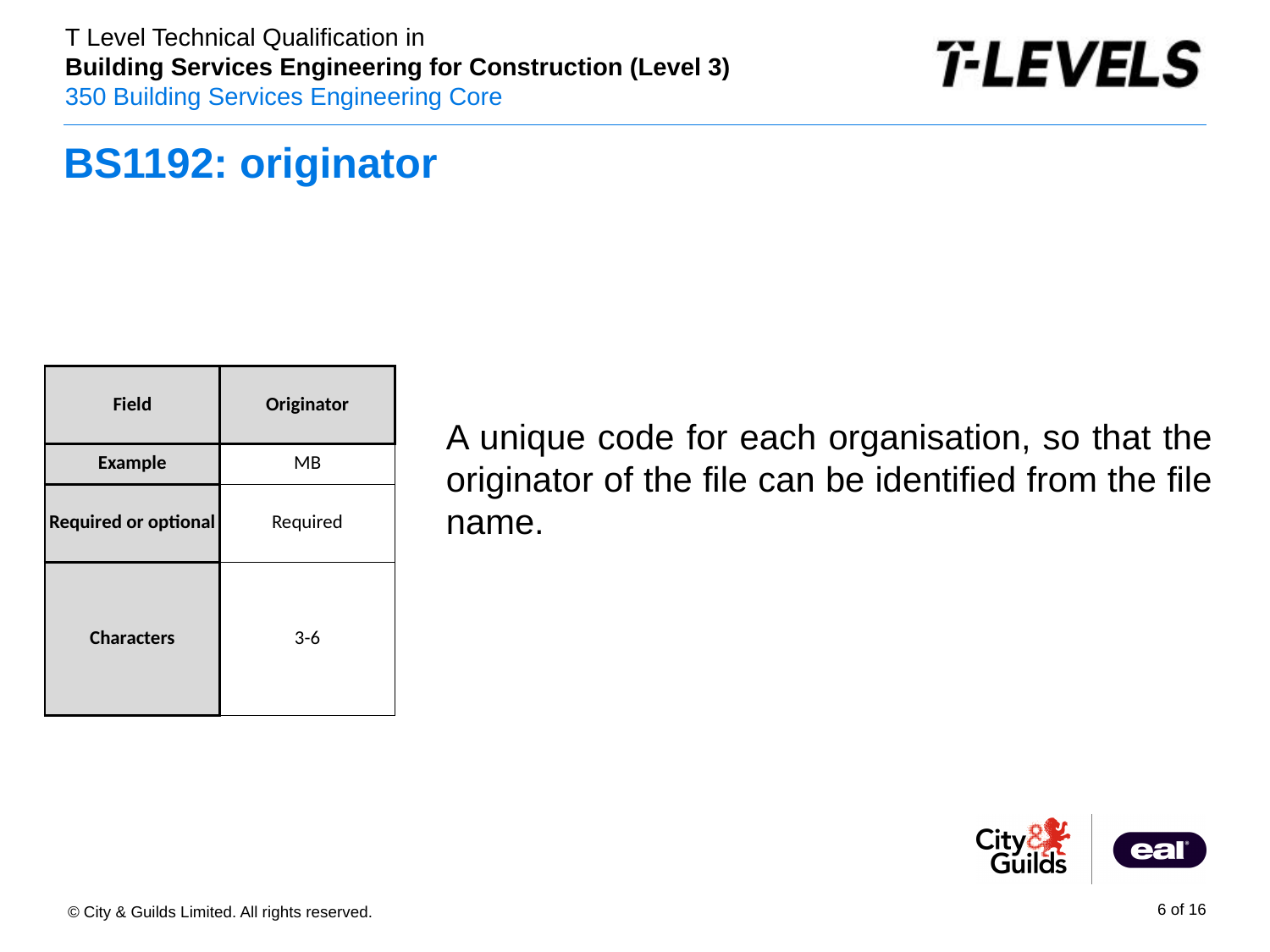

# BS1192: originator
| Field | Originator |
| --- | --- |
| Example | MB |
| Required or optional | Required |
| Characters | 3-6 |

A unique code for each organisation, so that the originator of the file can be identified from the file name.